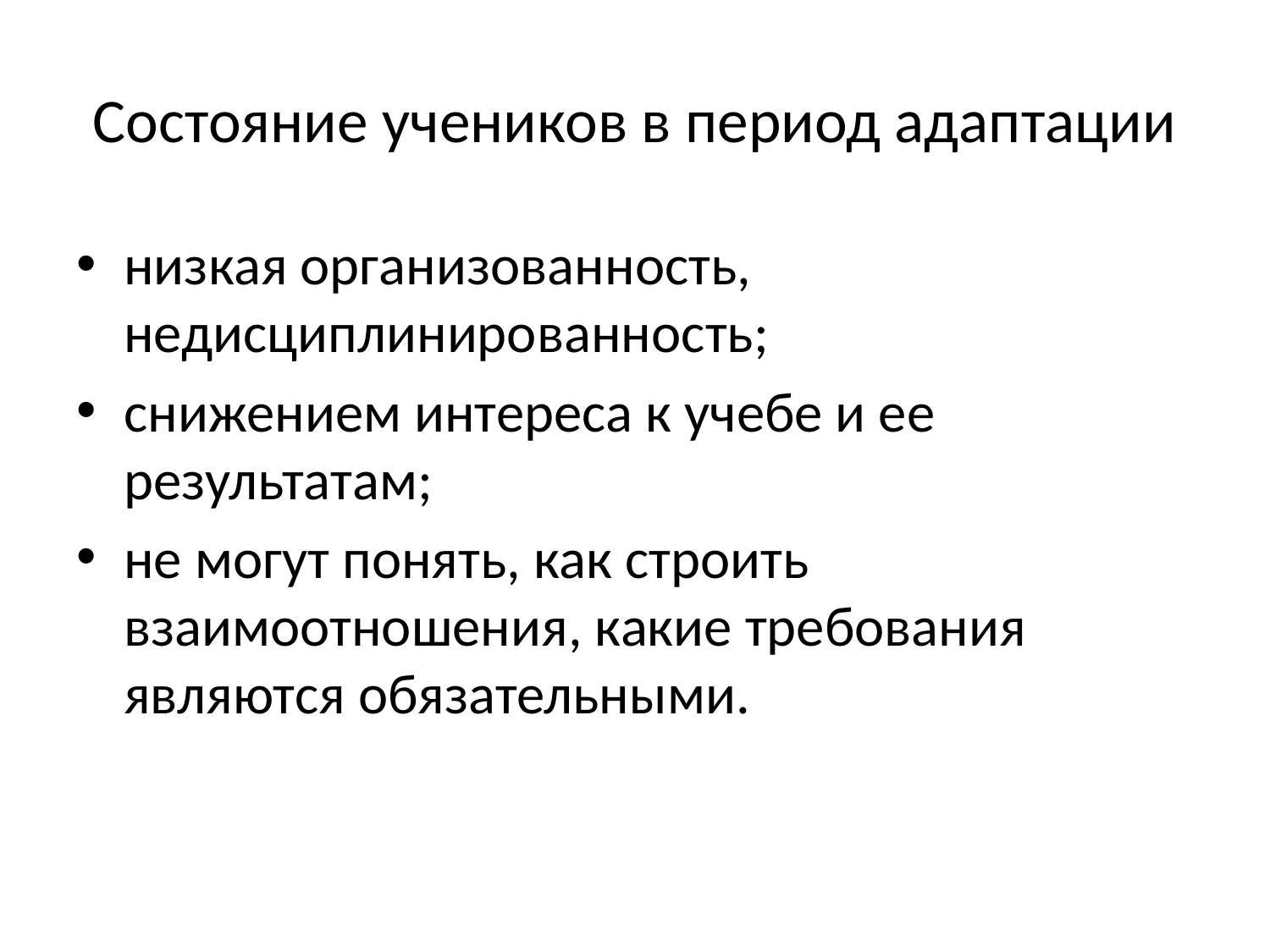

# Состояние учеников в период адаптации
низкая организованность, недисциплинированность;
снижением интереса к учебе и ее результатам;
не могут понять, как строить взаимоотношения, какие требования являются обязательными.